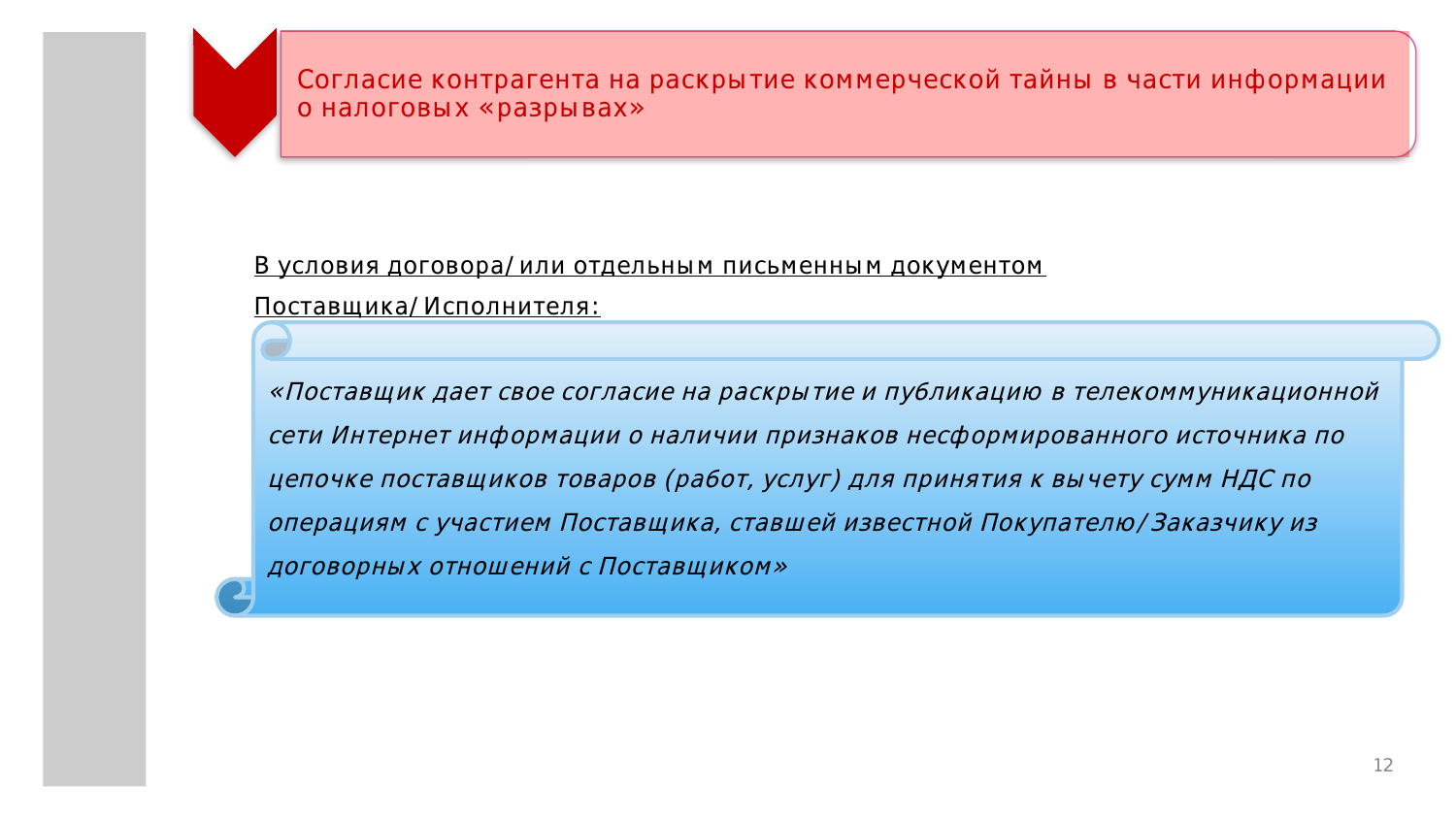

Согласие контрагента на раскрытие коммерческой тайны в части информации о налоговых «разрывах»
#

В условия договора/или отдельным письменным документом Поставщика/Исполнителя:

«Поставщик дает свое согласие на раскрытие и публикацию в телекоммуникационной сети Интернет информации о наличии признаков несформированного источника по цепочке поставщиков товаров (работ, услуг) для принятия к вычету сумм НДС по операциям с участием Поставщика, ставшей известной Покупателю/Заказчику из договорных отношений с Поставщиком»

12